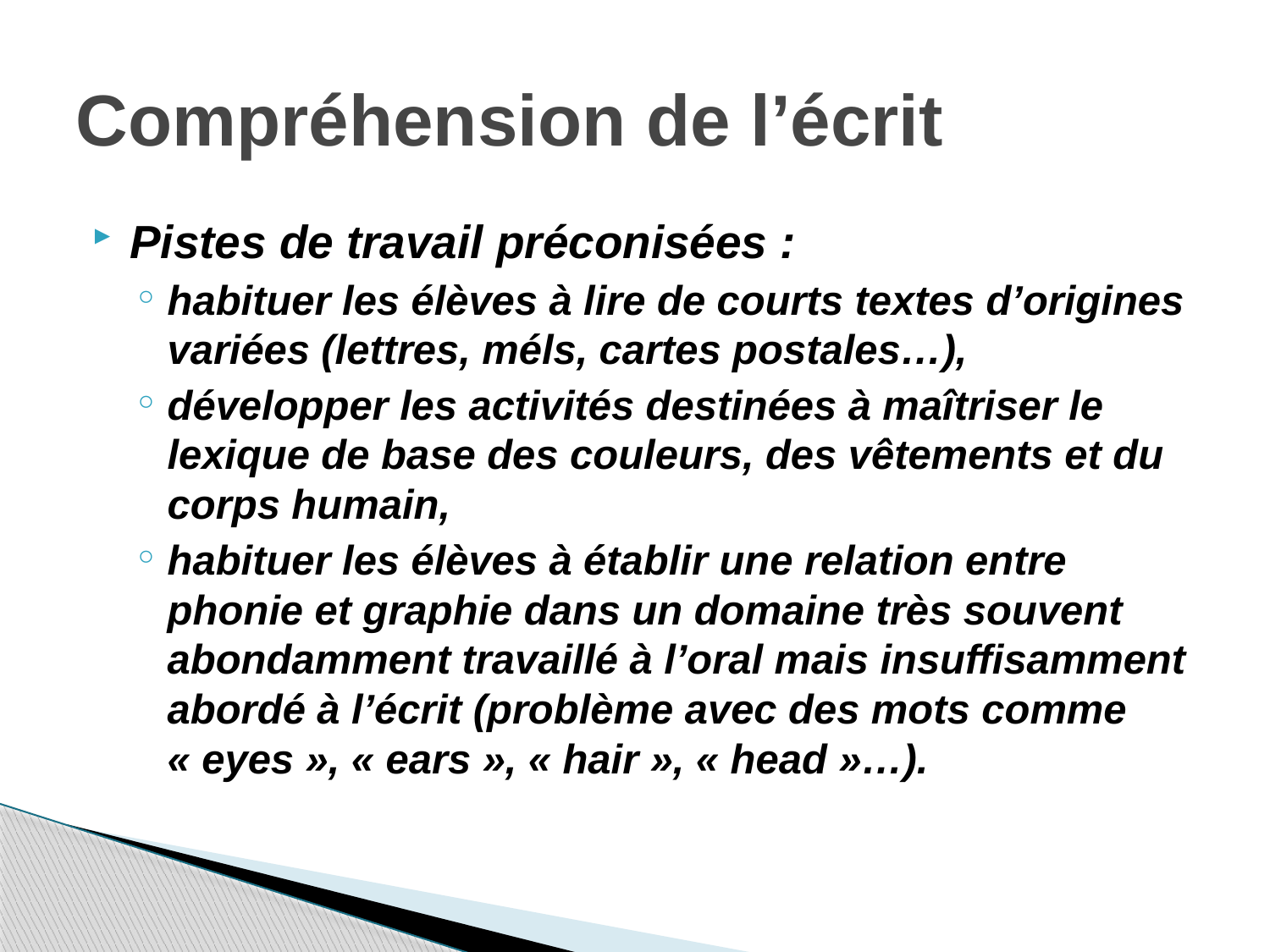

# Compréhension de l’écrit
Pistes de travail préconisées :
habituer les élèves à lire de courts textes d’origines variées (lettres, méls, cartes postales…),
développer les activités destinées à maîtriser le lexique de base des couleurs, des vêtements et du corps humain,
habituer les élèves à établir une relation entre phonie et graphie dans un domaine très souvent abondamment travaillé à l’oral mais insuffisamment abordé à l’écrit (problème avec des mots comme « eyes », « ears », « hair », « head »…).